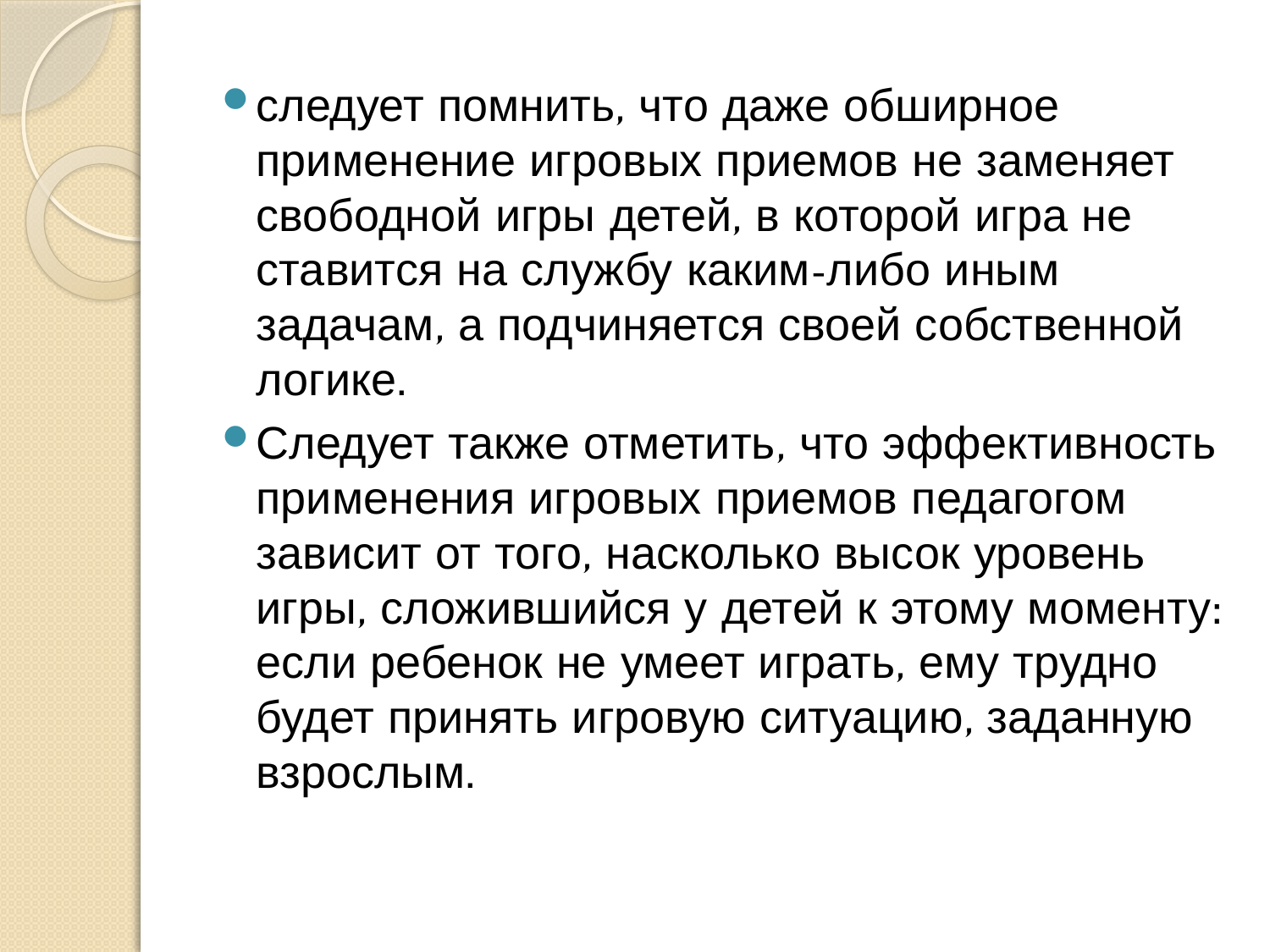

следует помнить, что даже обширное применение игровых приемов не заменяет свободной игры детей, в которой игра не ставится на службу каким-либо иным задачам, а подчиняется своей собственной логике.
Следует также отметить, что эффективность применения игровых приемов педагогом зависит от того, насколько высок уровень игры, сложившийся у детей к этому моменту: если ребенок не умеет играть, ему трудно будет принять игровую ситуацию, заданную взрослым.